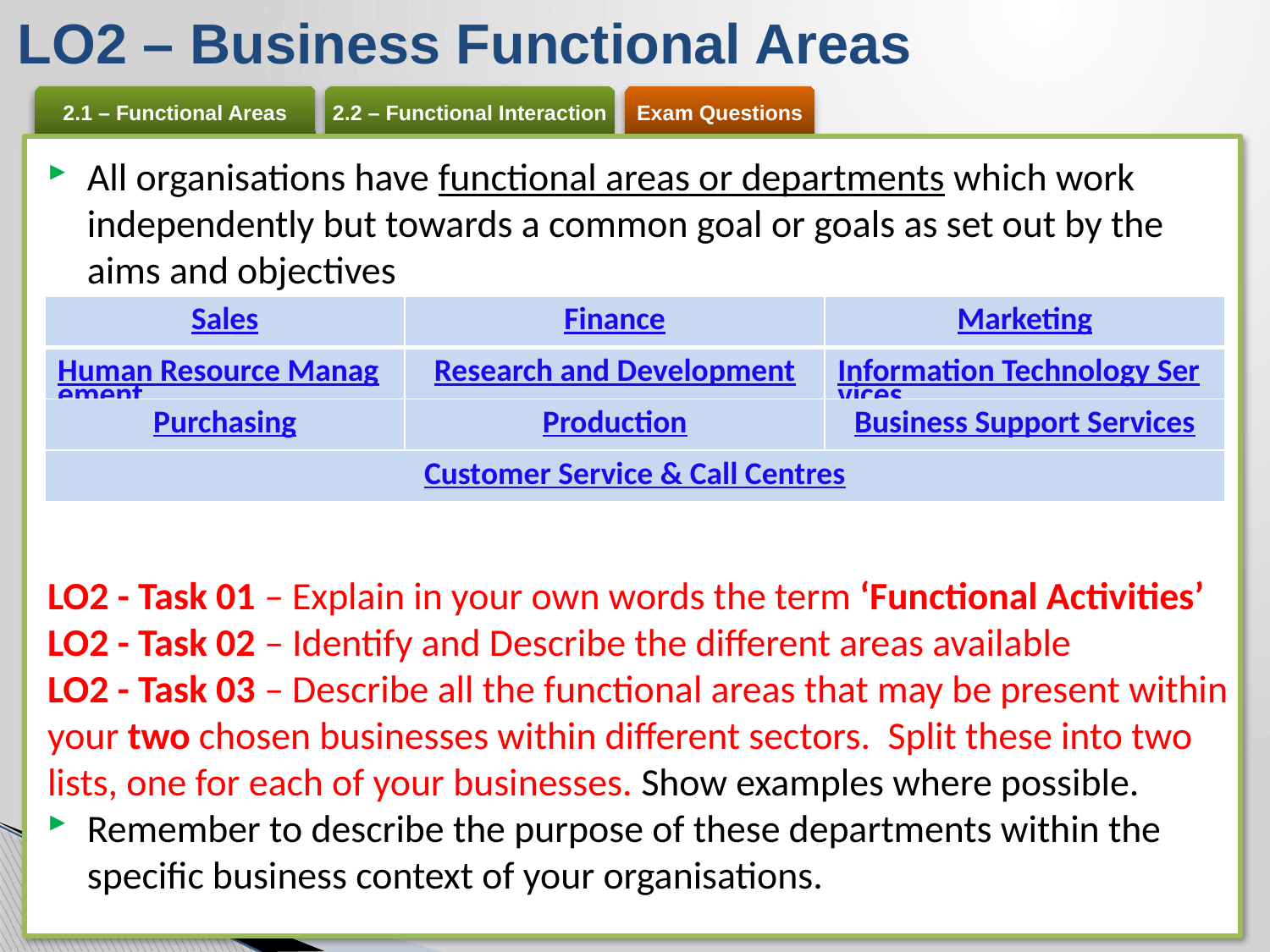

LO2 – Business Functional Areas
All organisations have functional areas or departments which work independently but towards a common goal or goals as set out by the aims and objectives

LO2 - Task 01 – Explain in your own words the term ‘Functional Activities’
LO2 - Task 02 – Identify and Describe the different areas available
LO2 - Task 03 – Describe all the functional areas that may be present within your two chosen businesses within different sectors.  Split these into two lists, one for each of your businesses. Show examples where possible.
Remember to describe the purpose of these departments within the specific business context of your organisations.
| Sales | Finance | Marketing |
| --- | --- | --- |
| Human Resource Management | Research and Development | Information Technology Services |
| Purchasing | Production | Business Support Services |
| Customer Service & Call Centres |  |  |